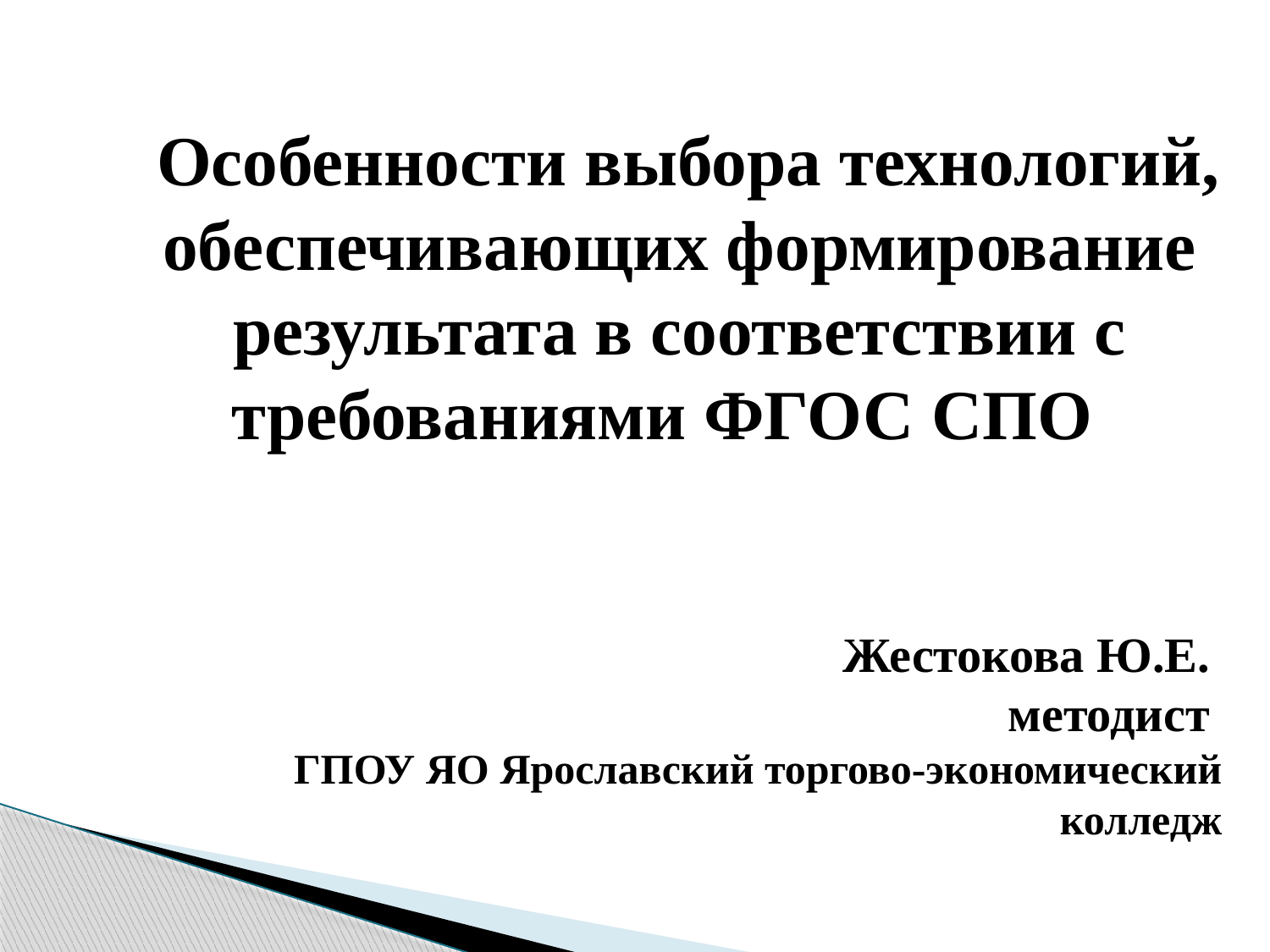

Особенности выбора технологий, обеспечивающих формирование результата в соответствии с требованиями ФГОС СПО

Жестокова Ю.Е.
методист
ГПОУ ЯО Ярославский торгово-экономический колледж